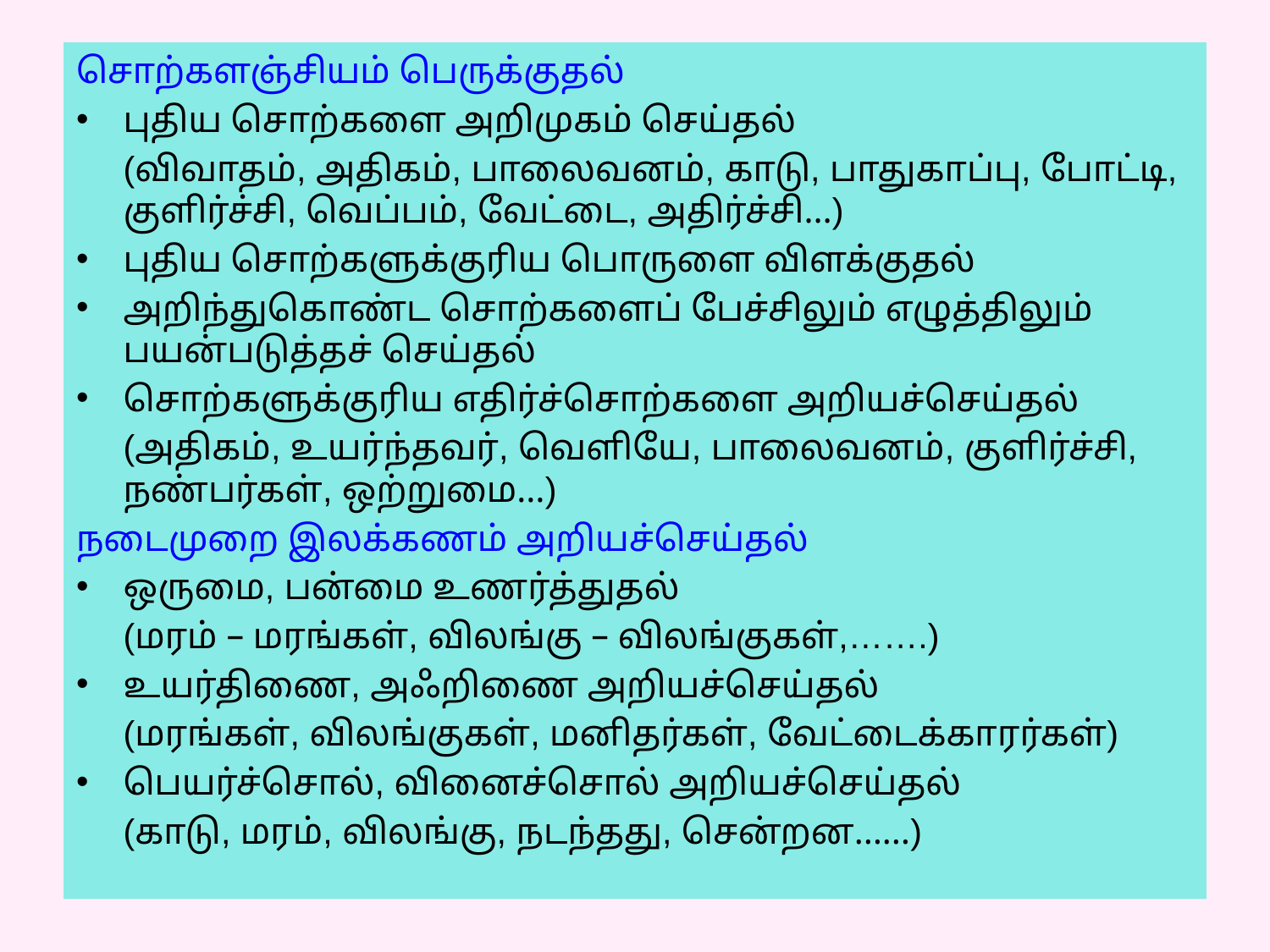

சொற்களஞ்சியம் பெருக்குதல்
புதிய சொற்களை அறிமுகம் செய்தல்
		(விவாதம், அதிகம், பாலைவனம், காடு, பாதுகாப்பு, போட்டி, குளிர்ச்சி, வெப்பம், வேட்டை, அதிர்ச்சி…)
புதிய சொற்களுக்குரிய பொருளை விளக்குதல்
அறிந்துகொண்ட சொற்களைப் பேச்சிலும் எழுத்திலும் பயன்படுத்தச் செய்தல்
சொற்களுக்குரிய எதிர்ச்சொற்களை அறியச்செய்தல்
		(அதிகம், உயர்ந்தவர், வெளியே, பாலைவனம், குளிர்ச்சி, நண்பர்கள், ஒற்றுமை…)
நடைமுறை இலக்கணம் அறியச்செய்தல்
ஒருமை, பன்மை உணர்த்துதல்
		(மரம் – மரங்கள், விலங்கு – விலங்குகள்,…….)
உயர்திணை, அஃறிணை அறியச்செய்தல்
		(மரங்கள், விலங்குகள், மனிதர்கள், வேட்டைக்காரர்கள்)
பெயர்ச்சொல், வினைச்சொல் அறியச்செய்தல்
		(காடு, மரம், விலங்கு, நடந்தது, சென்றன……)